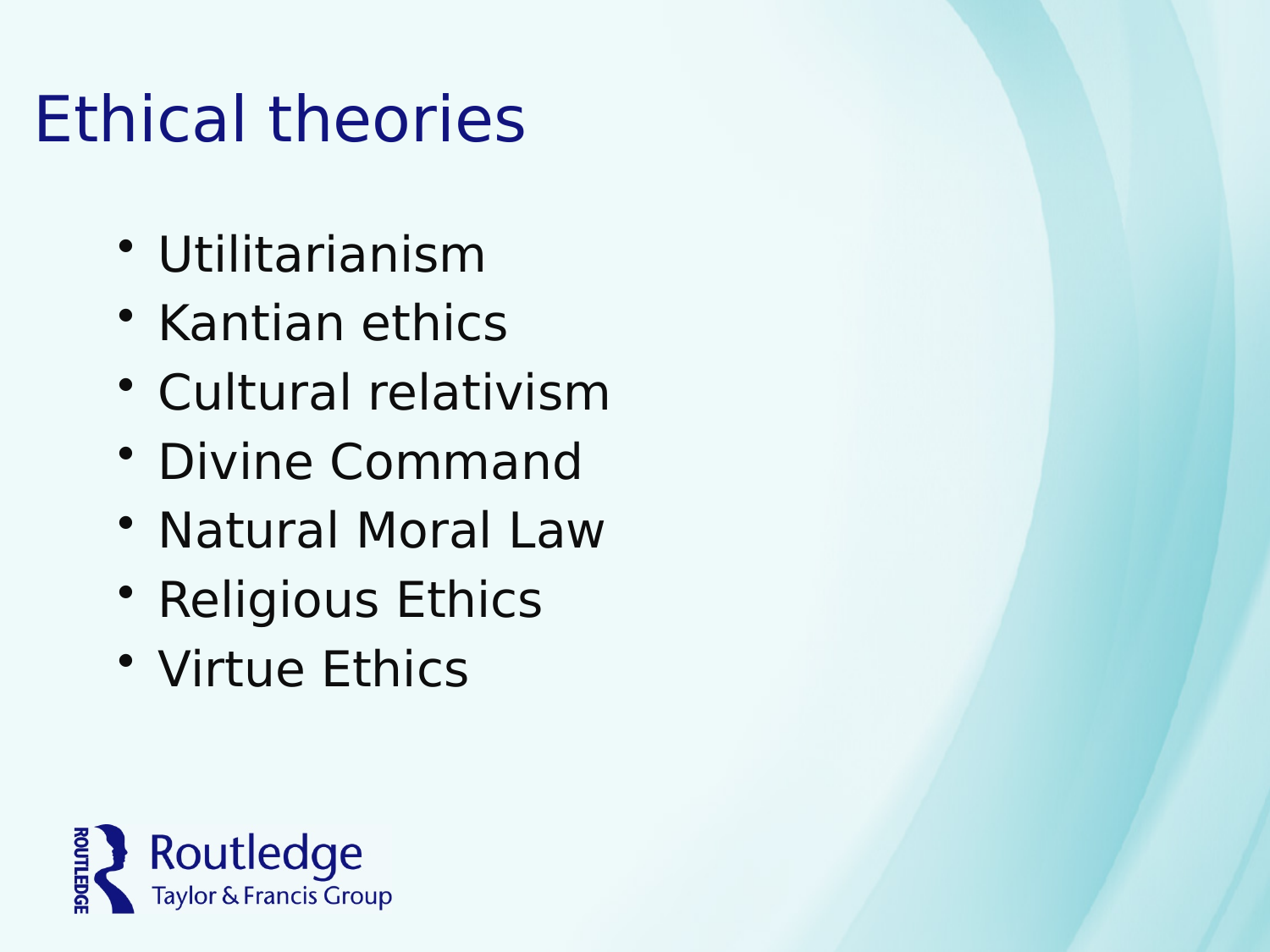

# Ethical theories
Utilitarianism
Kantian ethics
Cultural relativism
Divine Command
Natural Moral Law
Religious Ethics
Virtue Ethics